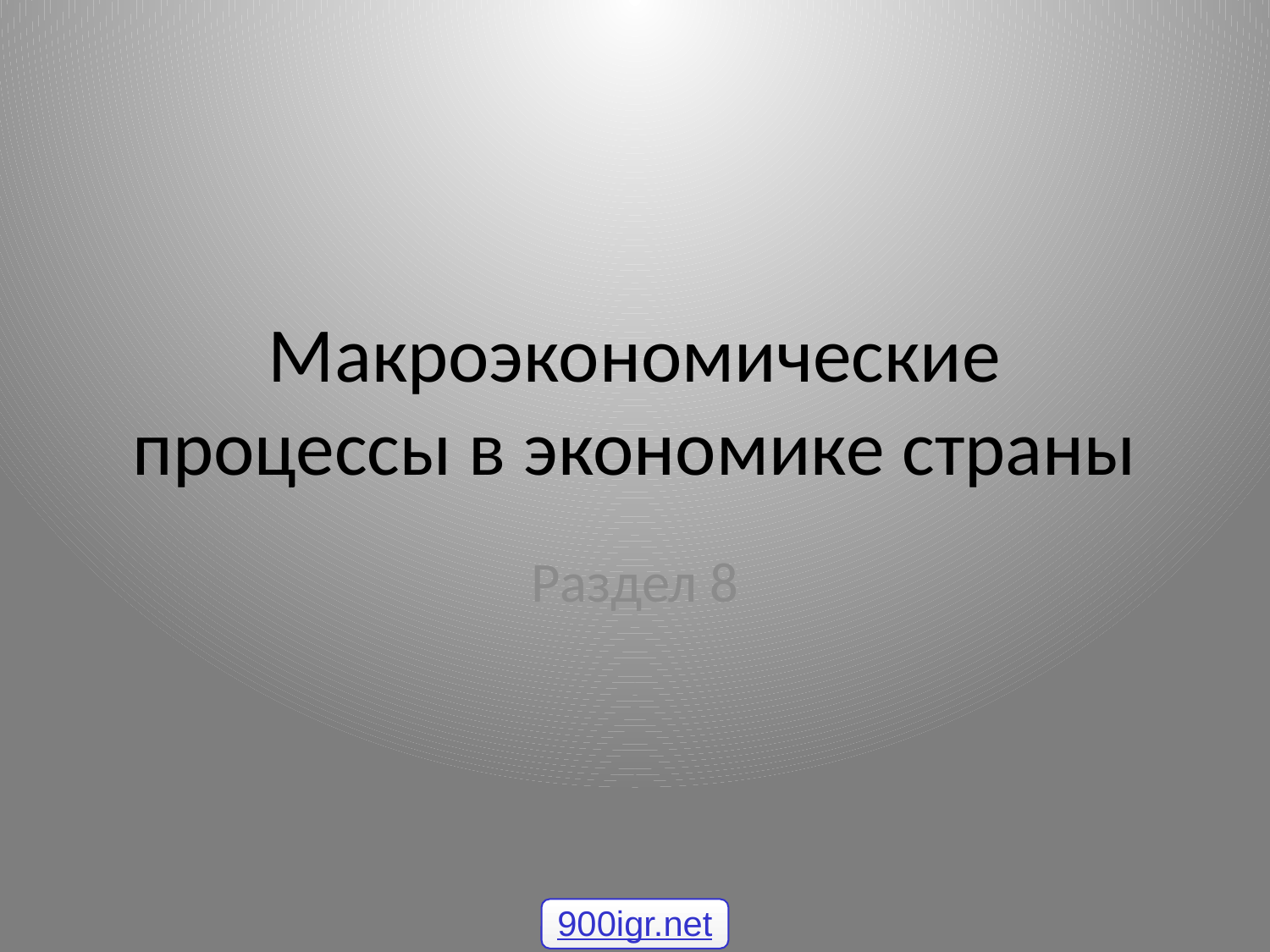

# Макроэкономические процессы в экономике страны
Раздел 8
900igr.net